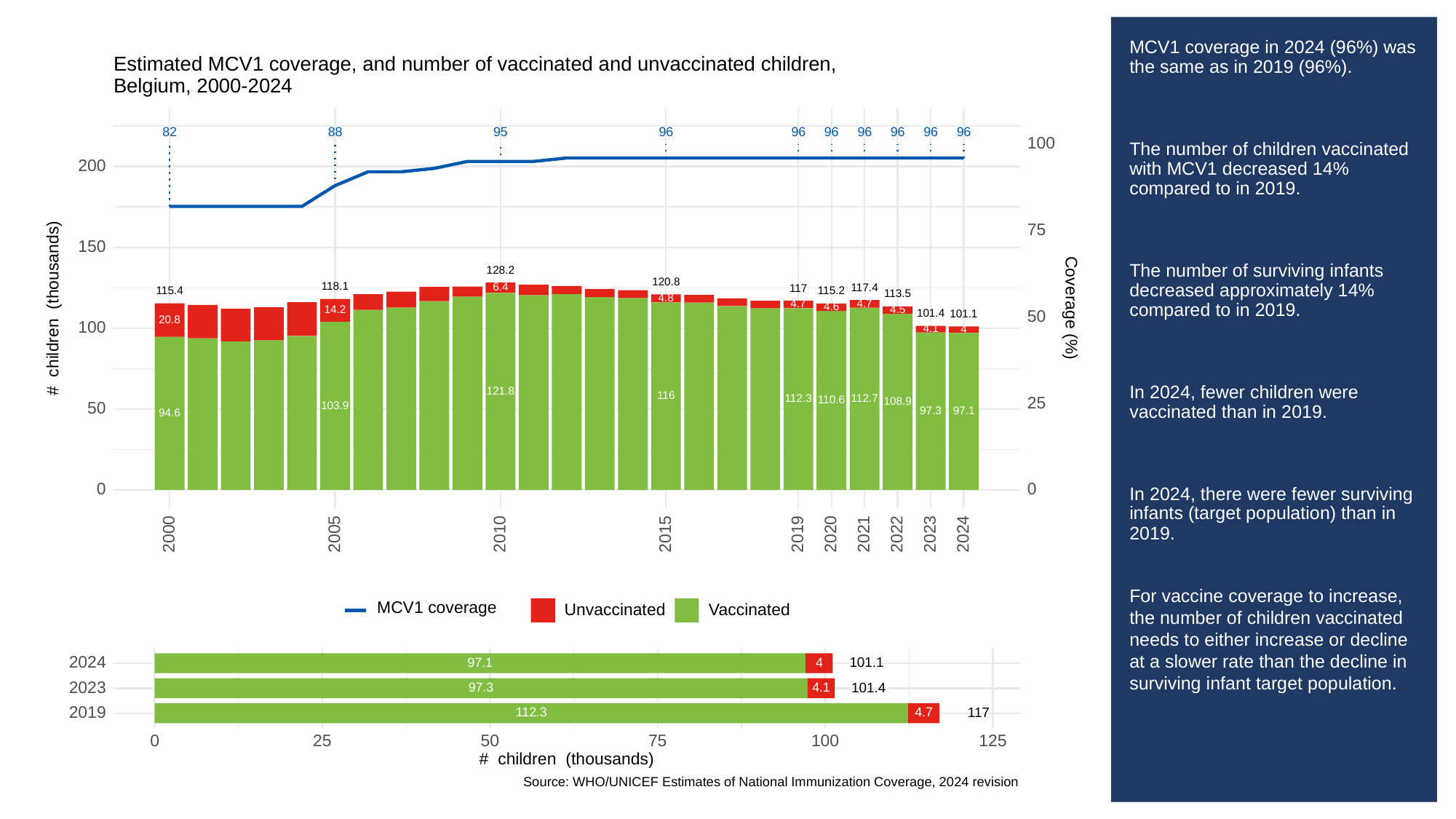

# MCV1 coverage in 2024 (96%) was the same as in 2019 (96%).

The number of children vaccinated with MCV1 decreased 14% compared to in 2019.

The number of surviving infants decreased approximately 14% compared to in 2019.

In 2024, fewer children were vaccinated than in 2019.

In 2024, there were fewer surviving infants (target population) than in 2019.

For vaccine coverage to increase, the number of children vaccinated needs to either increase or decline at a slower rate than the decline in surviving infant target population.

Estimated MCV1 coverage, and number of vaccinated and unvaccinated children,
Belgium, 2000-2024

82
88
95
96
96
96
96
96
96
96
100

200

75
150

128.2
120.8

118.1
6.4
117.4
117

115.4
115.2

113.5

4.8

4.7

4.7
#  children  (thousands)
Coverage (%)

4.6

4.5

14.2

101.4

101.1
50

20.8

100
4.1
4

121.8
116
112.7
112.3
110.6
25
108.9
103.9
50
97.3
97.1

94.6

0
0

2023
2000
2005
2010
2015
2019
2020
2021
2022
2024

MCV1 coverage
Unvaccinated
Vaccinated

2024
101.1
97.1
4

2023
101.4
97.3
4.1

2019
117
112.3
4.7

0
25
50
100
125
75
#  children  (thousands)
Source: WHO/UNICEF Estimates of National Immunization Coverage, 2024 revision